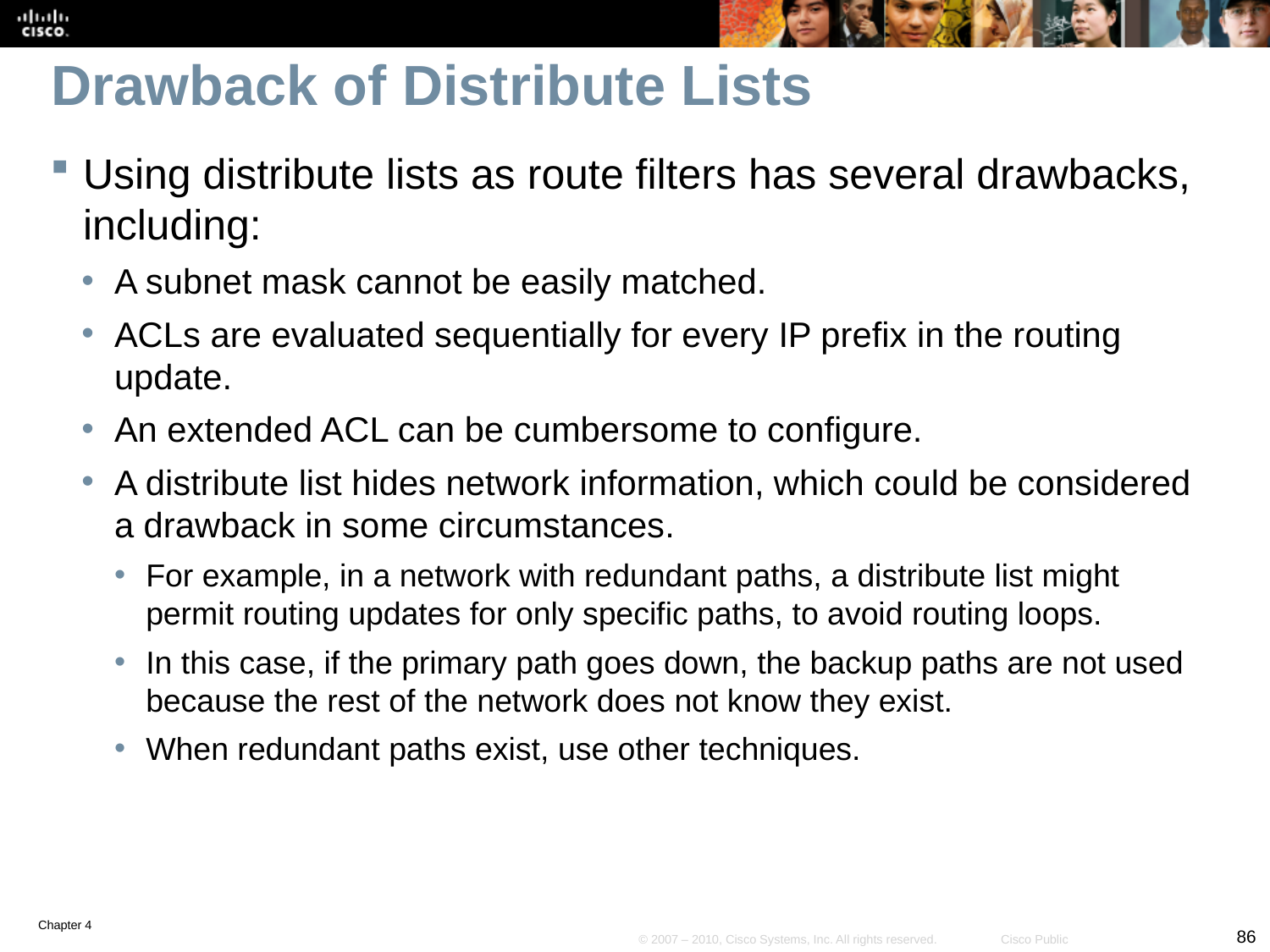

# Drawback of Distribute Lists
Using distribute lists as route filters has several drawbacks, including:
A subnet mask cannot be easily matched.
ACLs are evaluated sequentially for every IP prefix in the routing update.
An extended ACL can be cumbersome to configure.
A distribute list hides network information, which could be considered a drawback in some circumstances.
For example, in a network with redundant paths, a distribute list might permit routing updates for only specific paths, to avoid routing loops.
In this case, if the primary path goes down, the backup paths are not used because the rest of the network does not know they exist.
When redundant paths exist, use other techniques.